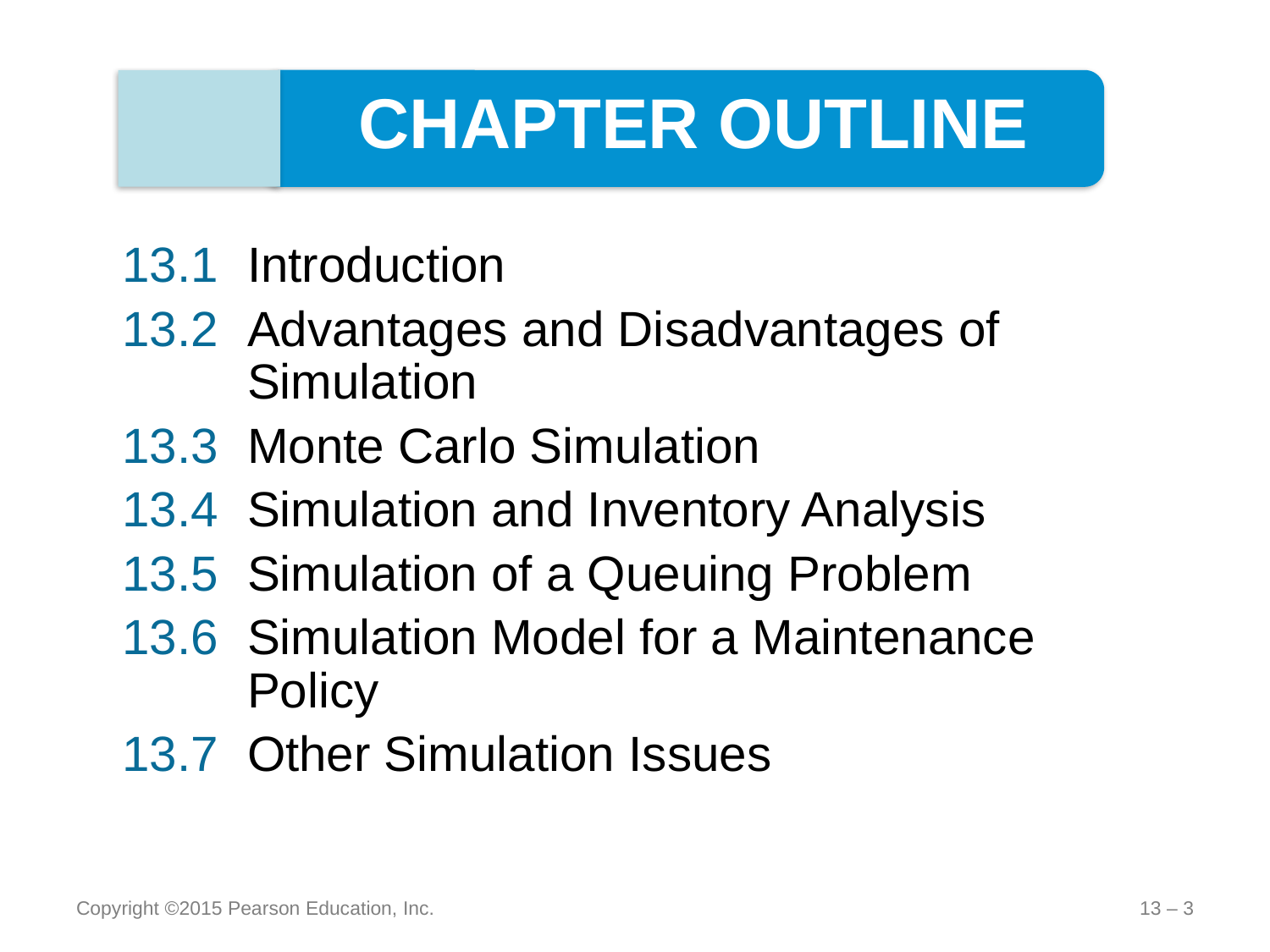

CHAPTER OUTLINE
13.1 	Introduction
13.2 	Advantages and Disadvantages of Simulation
13.3 	Monte Carlo Simulation
13.4 	Simulation and Inventory Analysis
13.5 	Simulation of a Queuing Problem
13.6 	Simulation Model for a Maintenance Policy
13.7 	Other Simulation Issues
Copyright ©2015 Pearson Education, Inc.
13 – 3